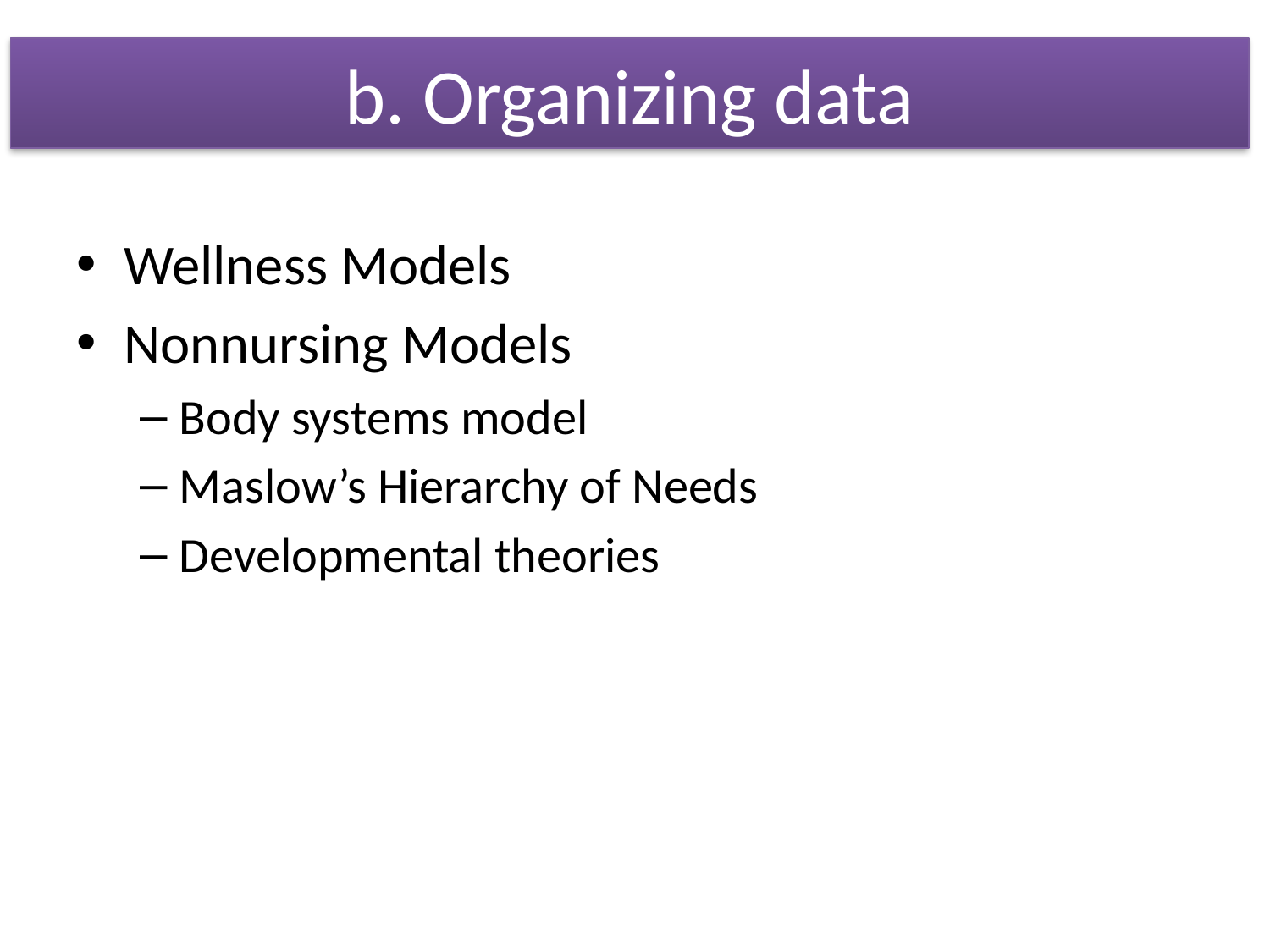

# b. Organizing data
Wellness Models
Nonnursing Models
Body systems model
Maslow’s Hierarchy of Needs
Developmental theories